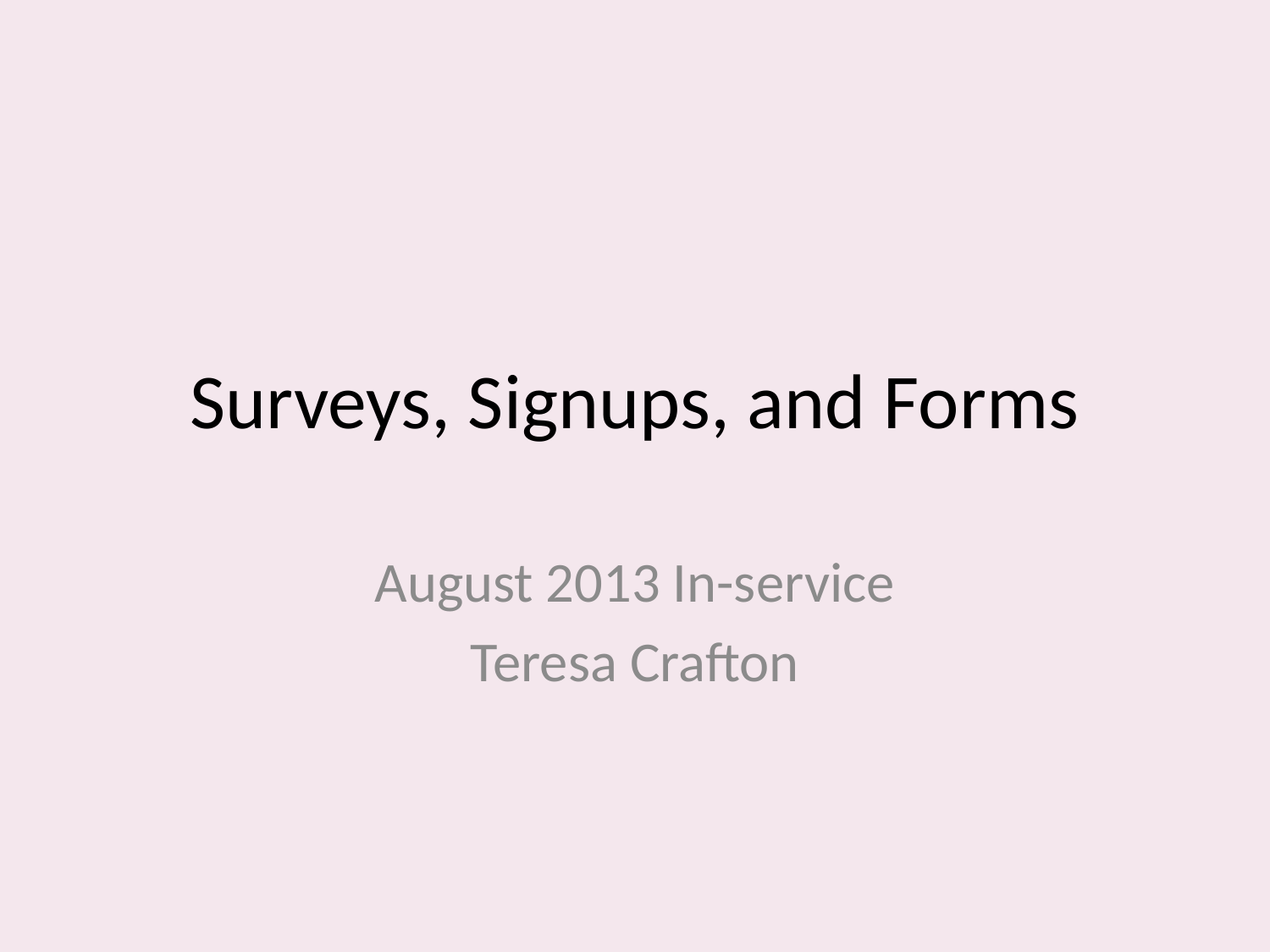

# Surveys, Signups, and Forms
August 2013 In-service
Teresa Crafton